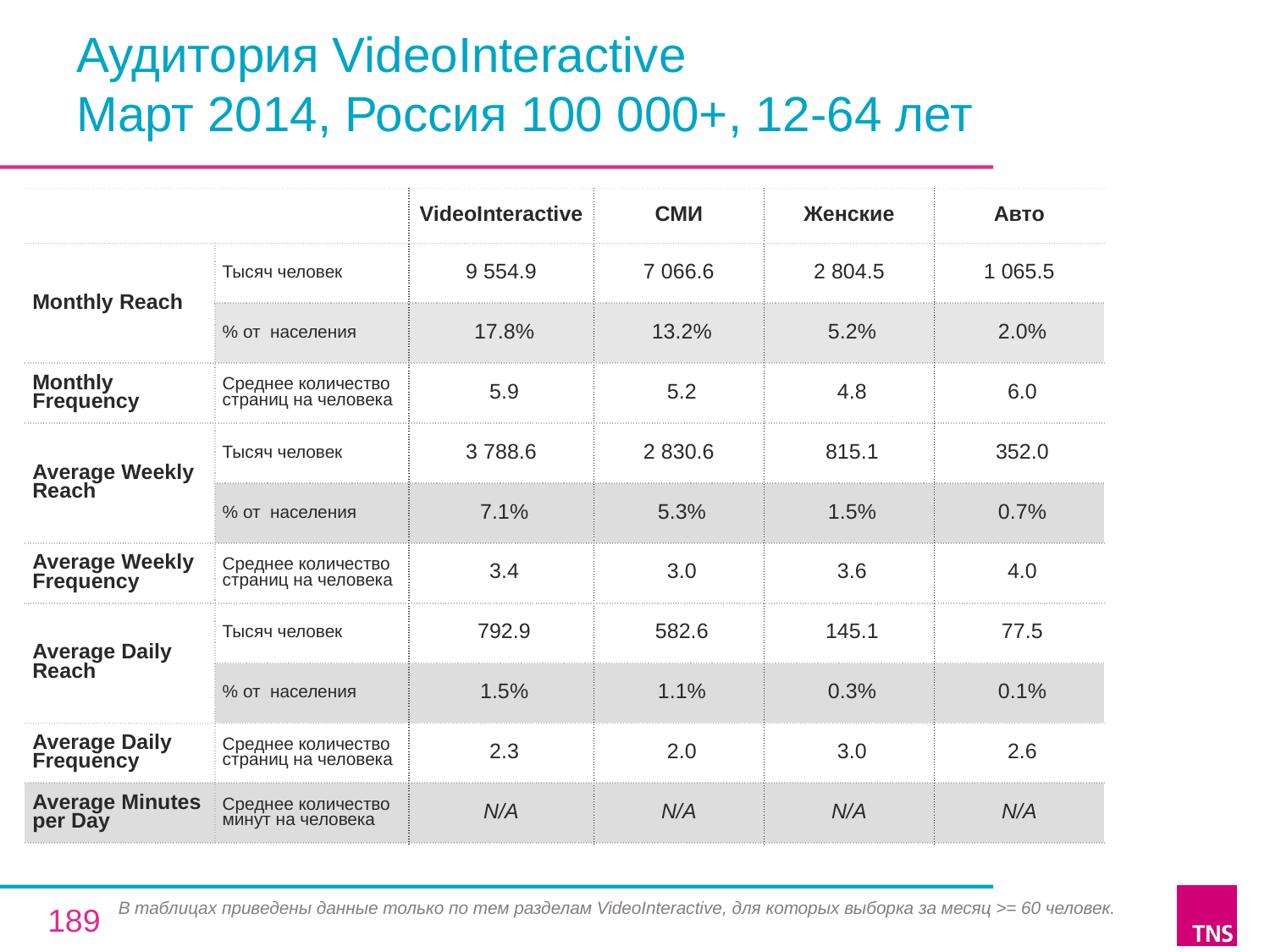

# Аудитория VideoInteractive Март 2014, Россия 100 000+, 12-64 лет
|  |  | VideoInteractive | СМИ | Женские | Авто |
| --- | --- | --- | --- | --- | --- |
| Monthly Reach | Тысяч человек | 9 554.9 | 7 066.6 | 2 804.5 | 1 065.5 |
|  | % от населения | 17.8% | 13.2% | 5.2% | 2.0% |
| Monthly Frequency | Среднее количество страниц на человека | 5.9 | 5.2 | 4.8 | 6.0 |
| Average Weekly Reach | Тысяч человек | 3 788.6 | 2 830.6 | 815.1 | 352.0 |
|  | % от населения | 7.1% | 5.3% | 1.5% | 0.7% |
| Average Weekly Frequency | Среднее количество страниц на человека | 3.4 | 3.0 | 3.6 | 4.0 |
| Average Daily Reach | Тысяч человек | 792.9 | 582.6 | 145.1 | 77.5 |
|  | % от населения | 1.5% | 1.1% | 0.3% | 0.1% |
| Average Daily Frequency | Среднее количество страниц на человека | 2.3 | 2.0 | 3.0 | 2.6 |
| Average Minutes per Day | Среднее количество минут на человека | N/A | N/A | N/A | N/A |
В таблицах приведены данные только по тем разделам VideoInteractive, для которых выборка за месяц >= 60 человек.
189